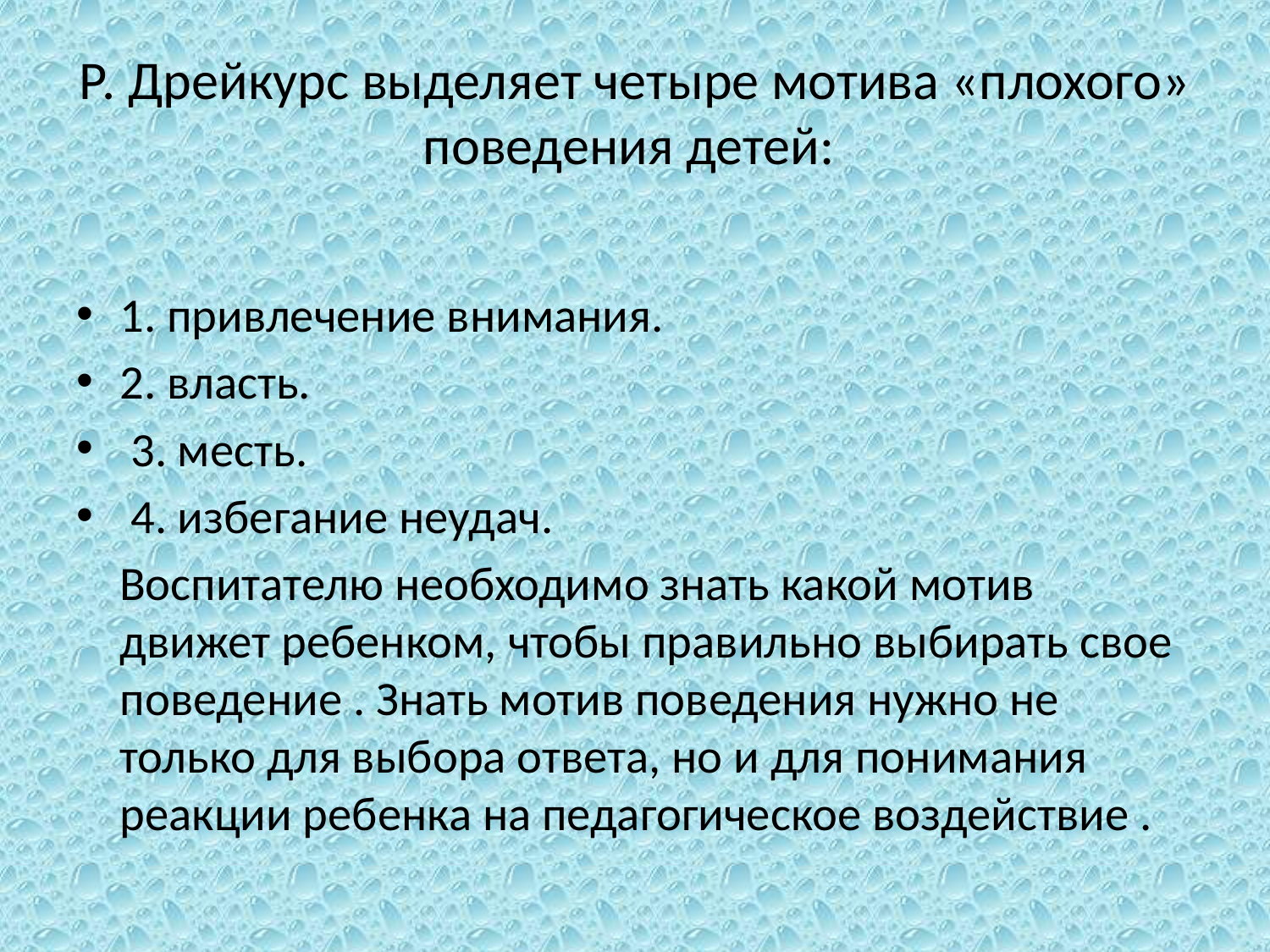

# Р. Дрейкурс выделяет четыре мотива «плохого» поведения детей:
1. привлечение внимания.
2. власть.
 3. месть.
 4. избегание неудач.
    Воспитателю необходимо знать какой мотив движет ребенком, чтобы правильно выбирать свое поведение . Знать мотив поведения нужно не только для выбора ответа, но и для понимания реакции ребенка на педагогическое воздействие .